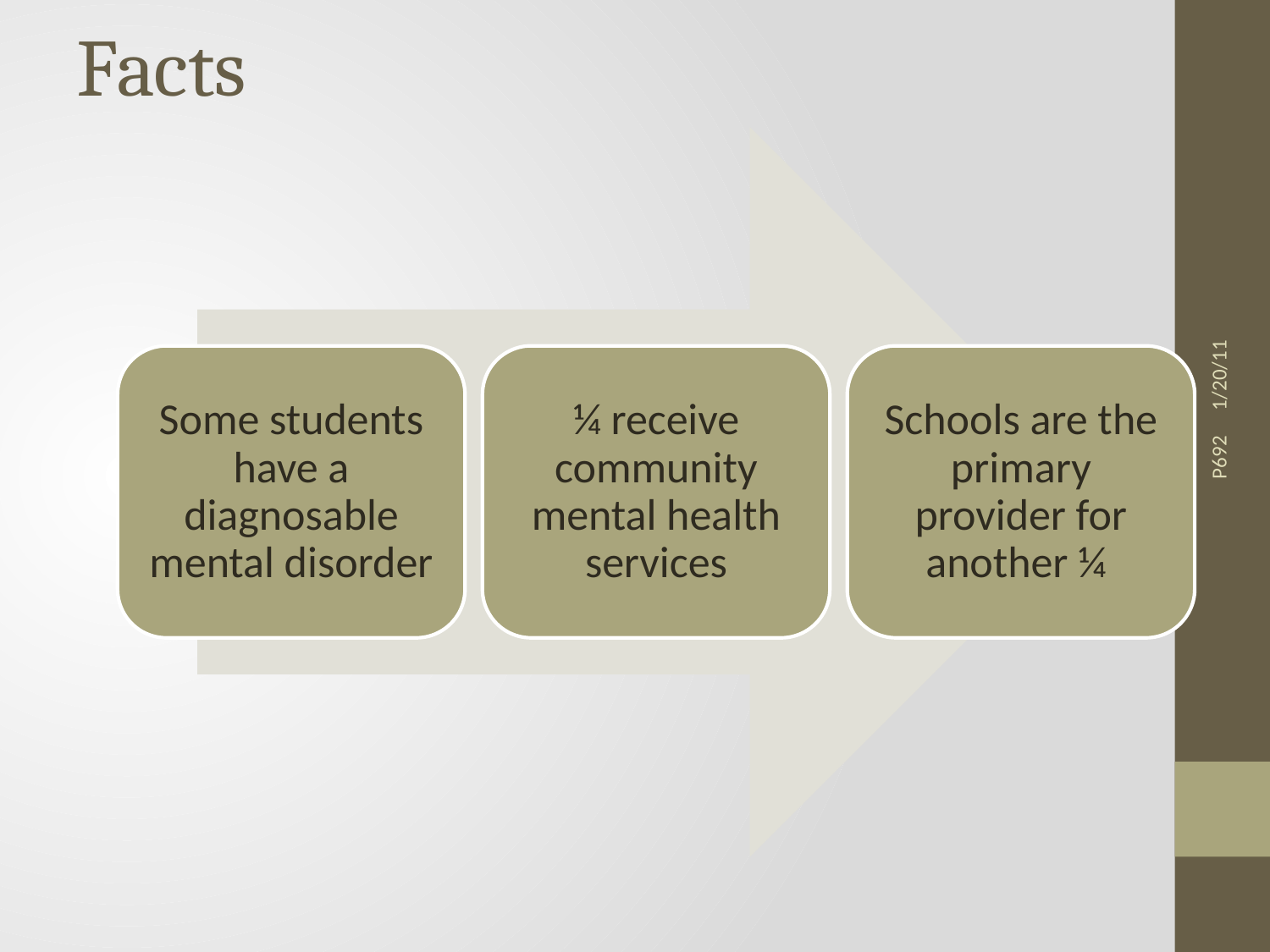

# Facts
Some students have a diagnosable mental disorder
¼ receive community mental health services
Schools are the primary provider for another ¼
1/20/11
P692